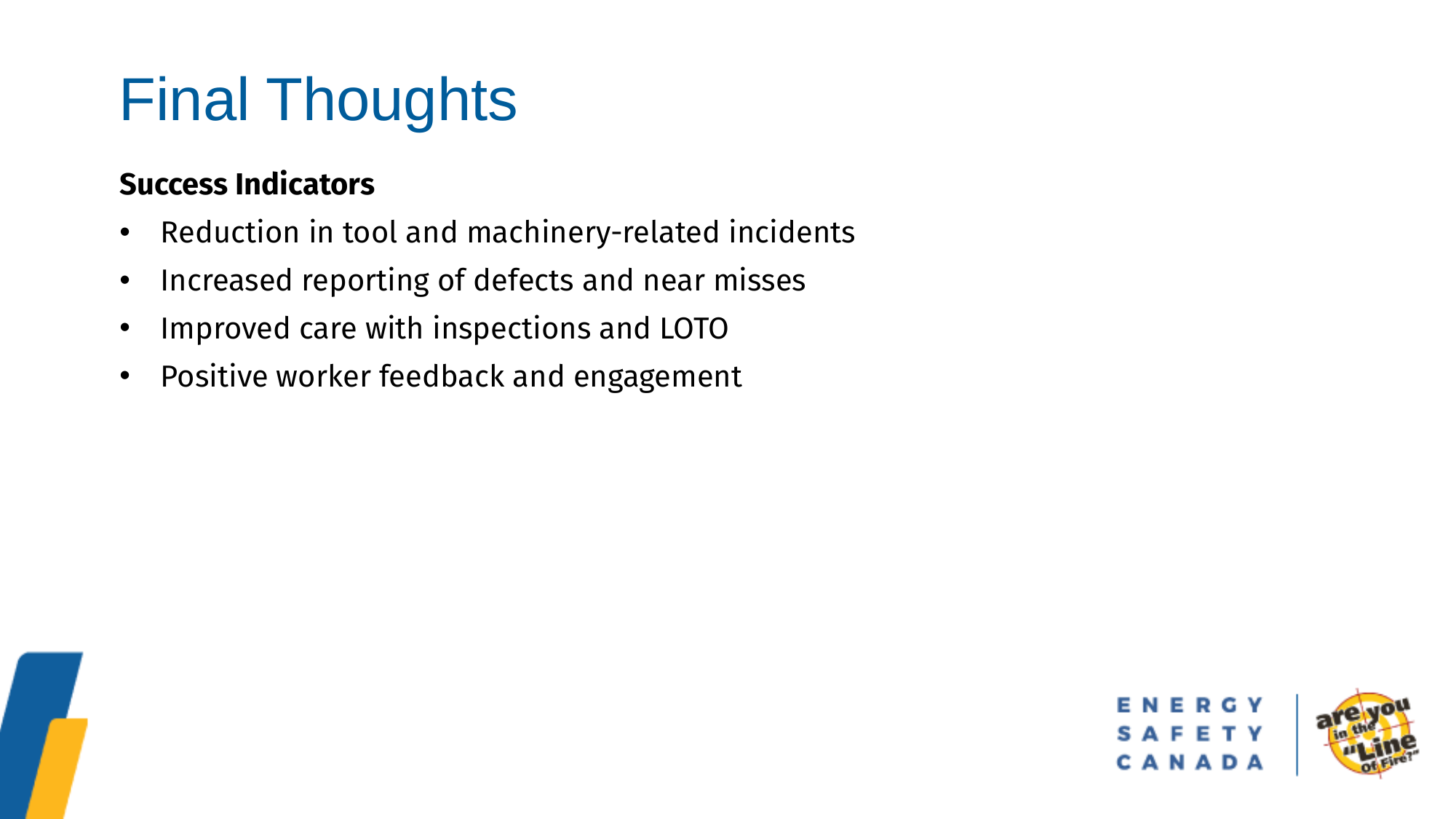

Final Thoughts
Success Indicators
Reduction in tool and machinery-related incidents
Increased reporting of defects and near misses
Improved care with inspections and LOTO
Positive worker feedback and engagement